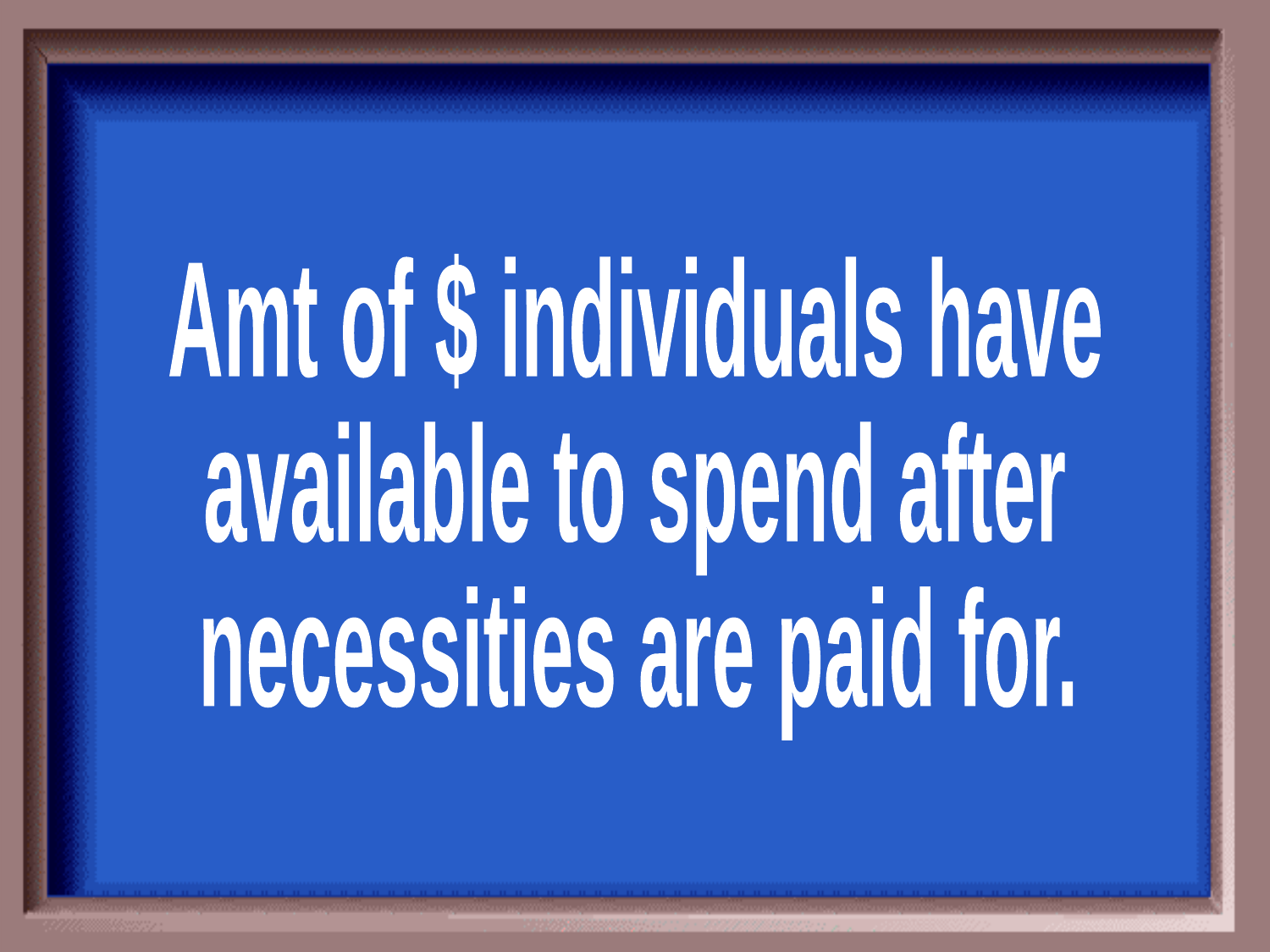

Amt of $ individuals have
available to spend after
necessities are paid for.